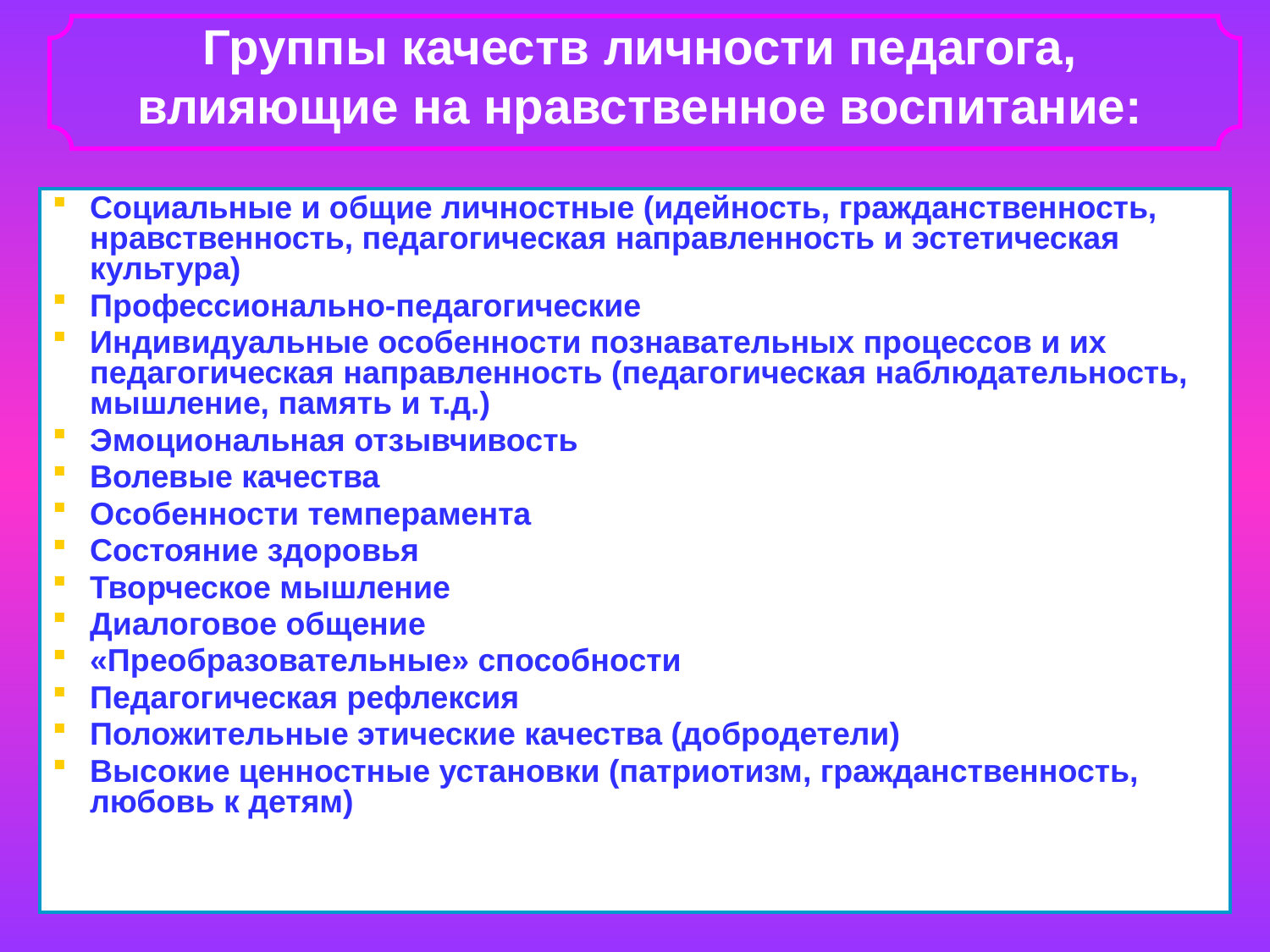

Группы качеств личности педагога, влияющие на нравственное воспитание:

Социальные и общие личностные (идейность, гражданственность, нравственность, педагогическая направленность и эстетическая культура)
Профессионально-педагогические
Индивидуальные особенности познавательных процессов и их педагогическая направленность (педагогическая наблюдательность, мышление, память и т.д.)
Эмоциональная отзывчивость
Волевые качества
Особенности темперамента
Состояние здоровья
Творческое мышление
Диалоговое общение
«Преобразовательные» способности
Педагогическая рефлексия
Положительные этические качества (добродетели)
Высокие ценностные установки (патриотизм, гражданственность, любовь к детям)